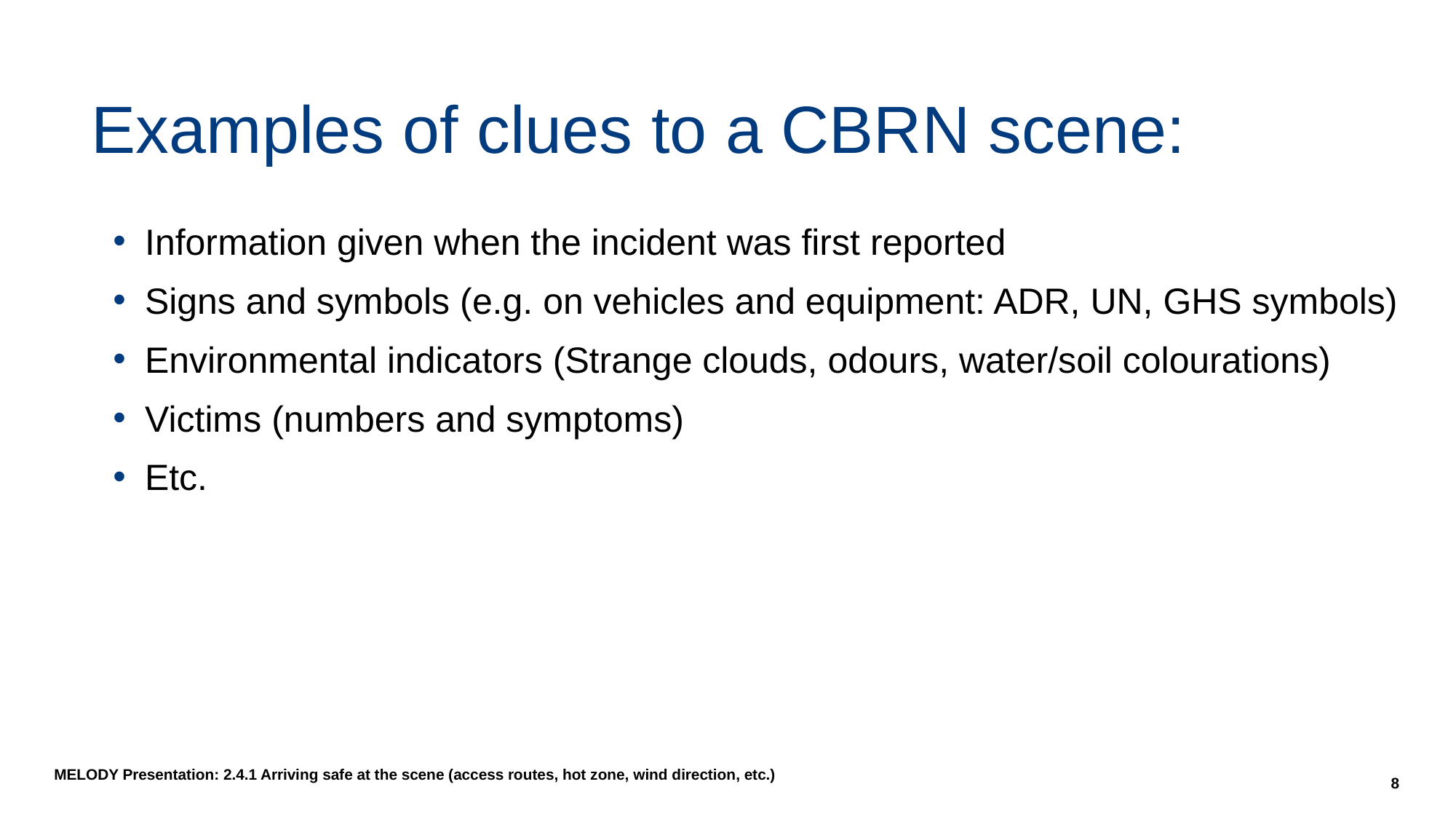

# Examples of clues to a CBRN scene:
Information given when the incident was first reported
Signs and symbols (e.g. on vehicles and equipment: ADR, UN, GHS symbols)
Environmental indicators (Strange clouds, odours, water/soil colourations)
Victims (numbers and symptoms)
Etc.
MELODY Presentation: 2.4.1 Arriving safe at the scene (access routes, hot zone, wind direction, etc.)

8